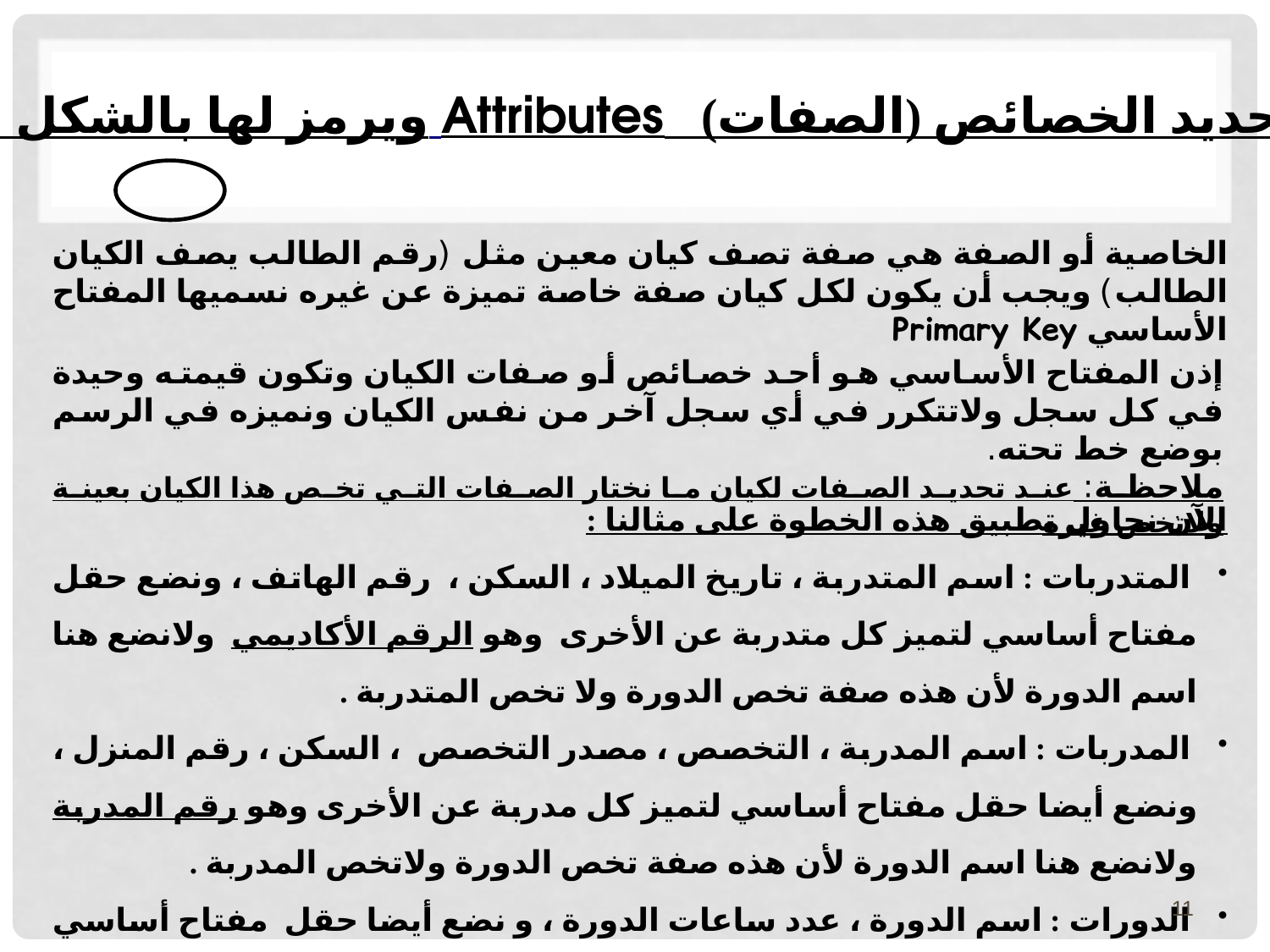

2- تحديد الخصائص (الصفات)   Attributes ويرمز لها بالشكل :

الخاصية أو الصفة هي صفة تصف كيان معين مثل (رقم الطالب يصف الكيان الطالب) ويجب أن يكون لكل كيان صفة خاصة تميزة عن غيره نسميها المفتاح الأساسي Primary Key
إذن المفتاح الأساسي هو أحد خصائص أو صفات الكيان وتكون قيمته وحيدة في كل سجل ولاتتكرر في أي سجل آخر من نفس الكيان ونميزه في الرسم بوضع خط تحته.
ملاحظة: عند تحديد الصفات لكيان ما نختار الصفات التي تخص هذا الكيان بعينة ولاتخص غيره
الآن نحاول تطبيق هذه الخطوة على مثالنا :
 المتدربات : اسم المتدربة ، تاريخ الميلاد ، السكن ،  رقم الهاتف ، ونضع حقل مفتاح أساسي لتميز كل متدربة عن الأخرى  وهو الرقم الأكاديمي  ولانضع هنا اسم الدورة لأن هذه صفة تخص الدورة ولا تخص المتدربة .
 المدربات : اسم المدربة ، التخصص ، مصدر التخصص  ، السكن ، رقم المنزل ، ونضع أيضا حقل مفتاح أساسي لتميز كل مدربة عن الأخرى وهو رقم المدربة ولانضع هنا اسم الدورة لأن هذه صفة تخص الدورة ولاتخص المدربة .
 الدورات : اسم الدورة ، عدد ساعات الدورة ، و نضع أيضا حقل  مفتاح أساسي لتميز كل دورة عن الأخرى وهو رقم الدورة .
11